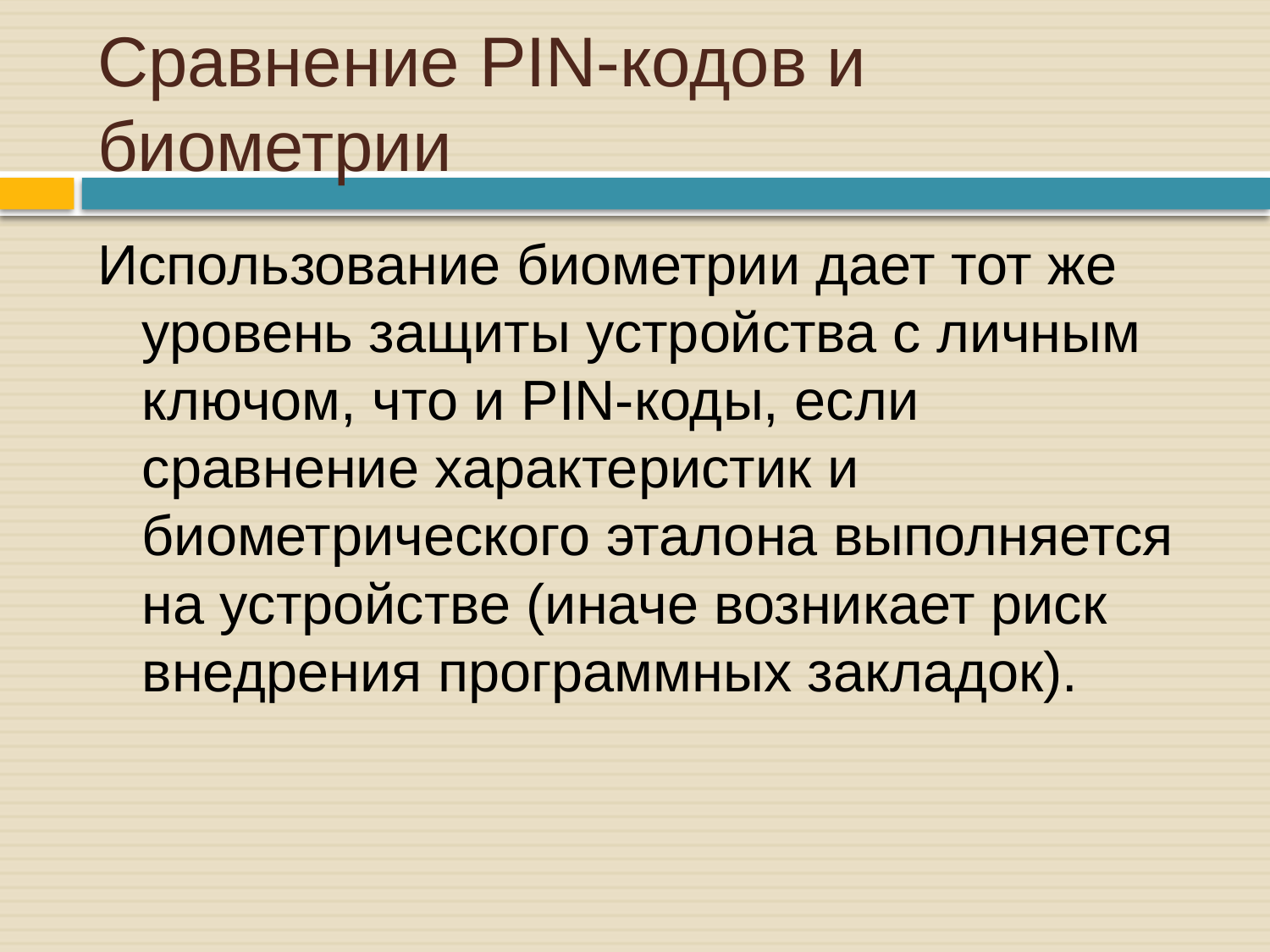

# Сравнение PIN-кодов и биометрии
Использование биометрии дает тот же уровень защиты устройства с личным ключом, что и PIN-коды, если сравнение характеристик и биометрического эталона выполняется на устройстве (иначе возникает риск внедрения программных закладок).